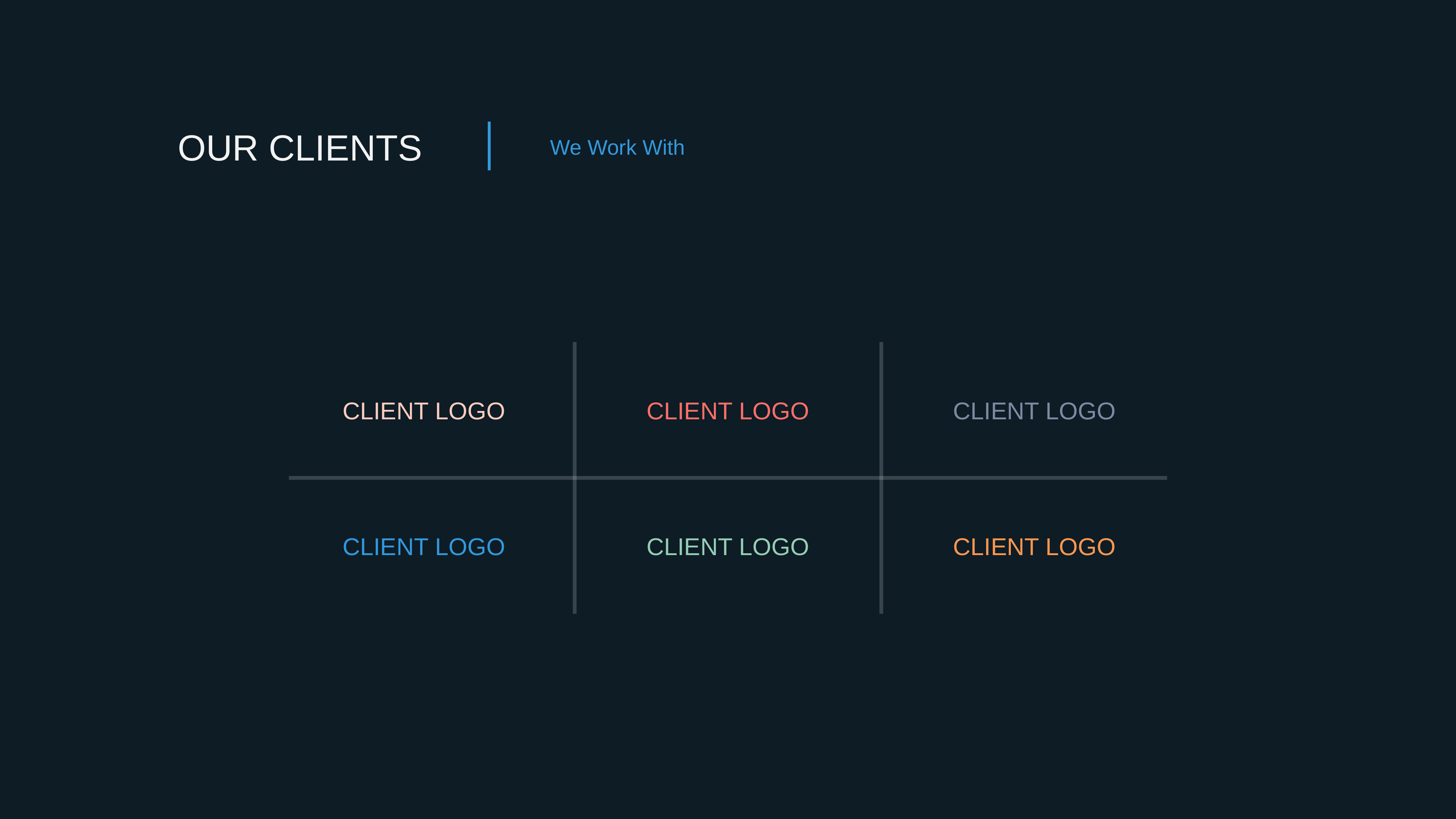

OUR CLIENTS
We Work With
CLIENT LOGO
CLIENT LOGO
CLIENT LOGO
CLIENT LOGO
CLIENT LOGO
CLIENT LOGO